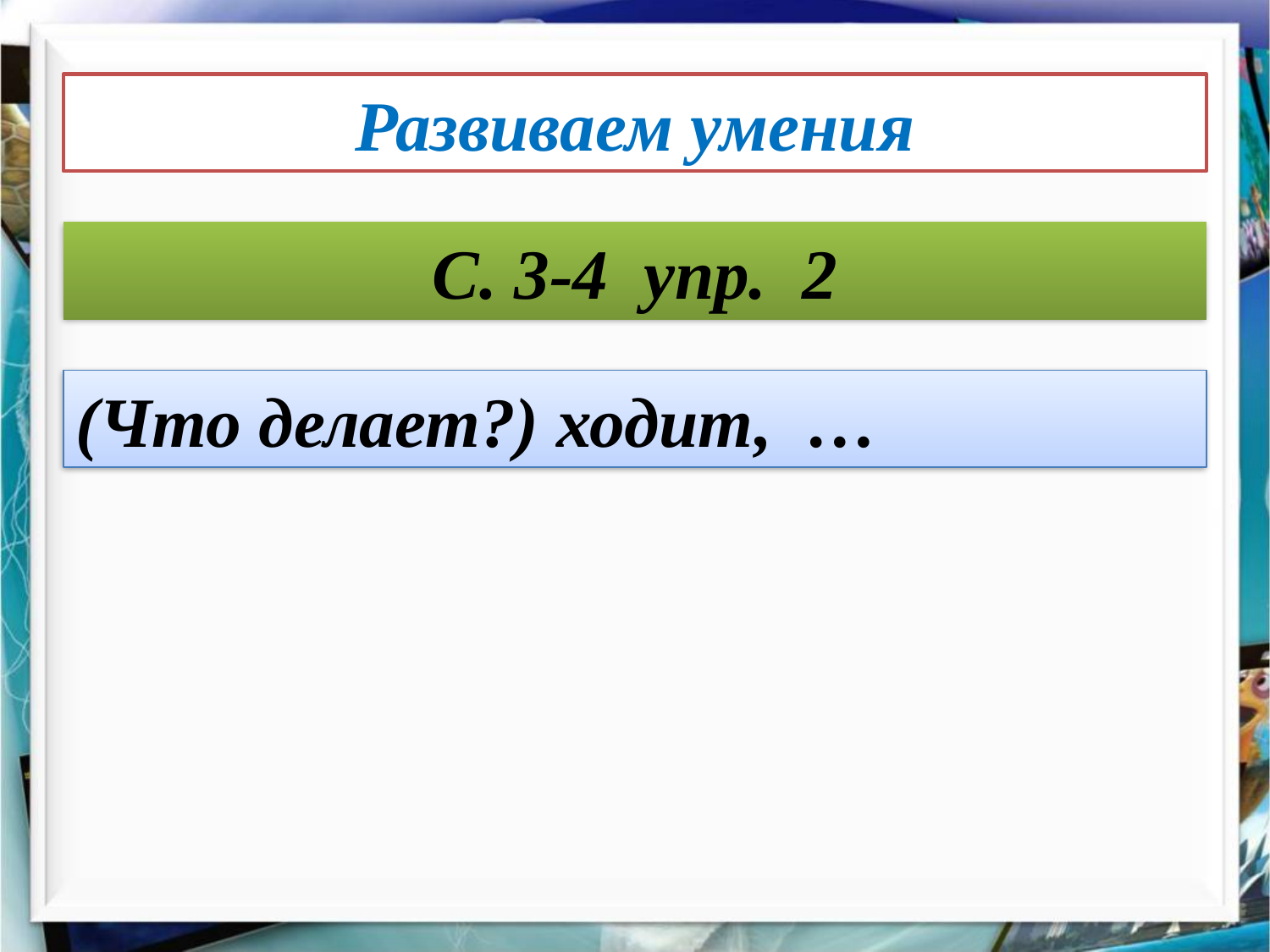

#
Развиваем умения

С. 3-4  упр.  2
(Что делает?) ходит,  …